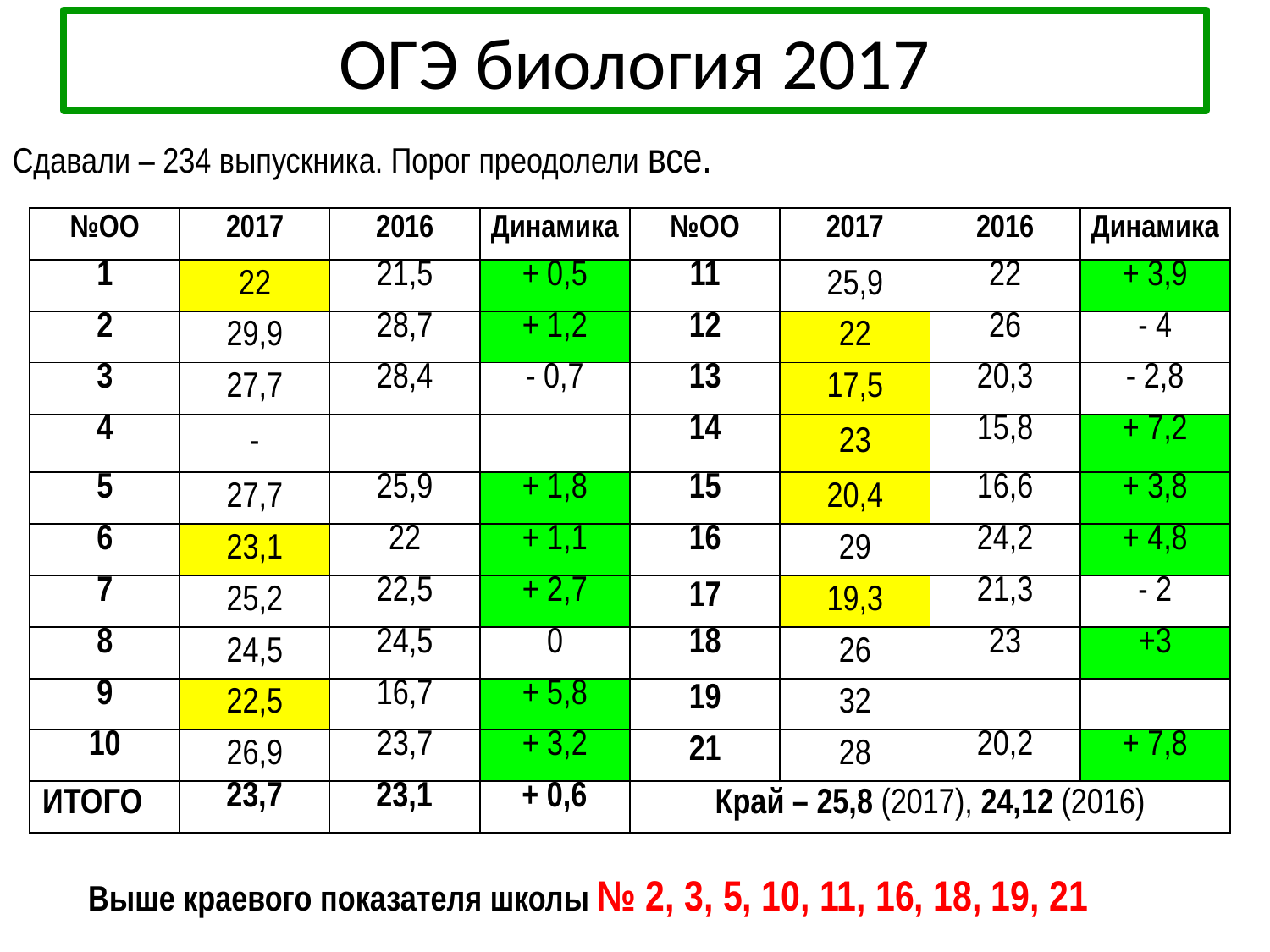

# ОГЭ биология 2017
Сдавали – 234 выпускника. Порог преодолели все.
| №ОО | 2017 | 2016 | Динамика | №ОО | 2017 | 2016 | Динамика |
| --- | --- | --- | --- | --- | --- | --- | --- |
| 1 | 22 | 21,5 | + 0,5 | 11 | 25,9 | 22 | + 3,9 |
| 2 | 29,9 | 28,7 | + 1,2 | 12 | 22 | 26 | - 4 |
| 3 | 27,7 | 28,4 | - 0,7 | 13 | 17,5 | 20,3 | - 2,8 |
| 4 | - |  |  | 14 | 23 | 15,8 | + 7,2 |
| 5 | 27,7 | 25,9 | + 1,8 | 15 | 20,4 | 16,6 | + 3,8 |
| 6 | 23,1 | 22 | + 1,1 | 16 | 29 | 24,2 | + 4,8 |
| 7 | 25,2 | 22,5 | + 2,7 | 17 | 19,3 | 21,3 | - 2 |
| 8 | 24,5 | 24,5 | 0 | 18 | 26 | 23 | +3 |
| 9 | 22,5 | 16,7 | + 5,8 | 19 | 32 |  |  |
| 10 | 26,9 | 23,7 | + 3,2 | 21 | 28 | 20,2 | + 7,8 |
| ИТОГО | 23,7 | 23,1 | + 0,6 | Край – 25,8 (2017), 24,12 (2016) |  |  |  |
Выше краевого показателя школы № 2, 3, 5, 10, 11, 16, 18, 19, 21